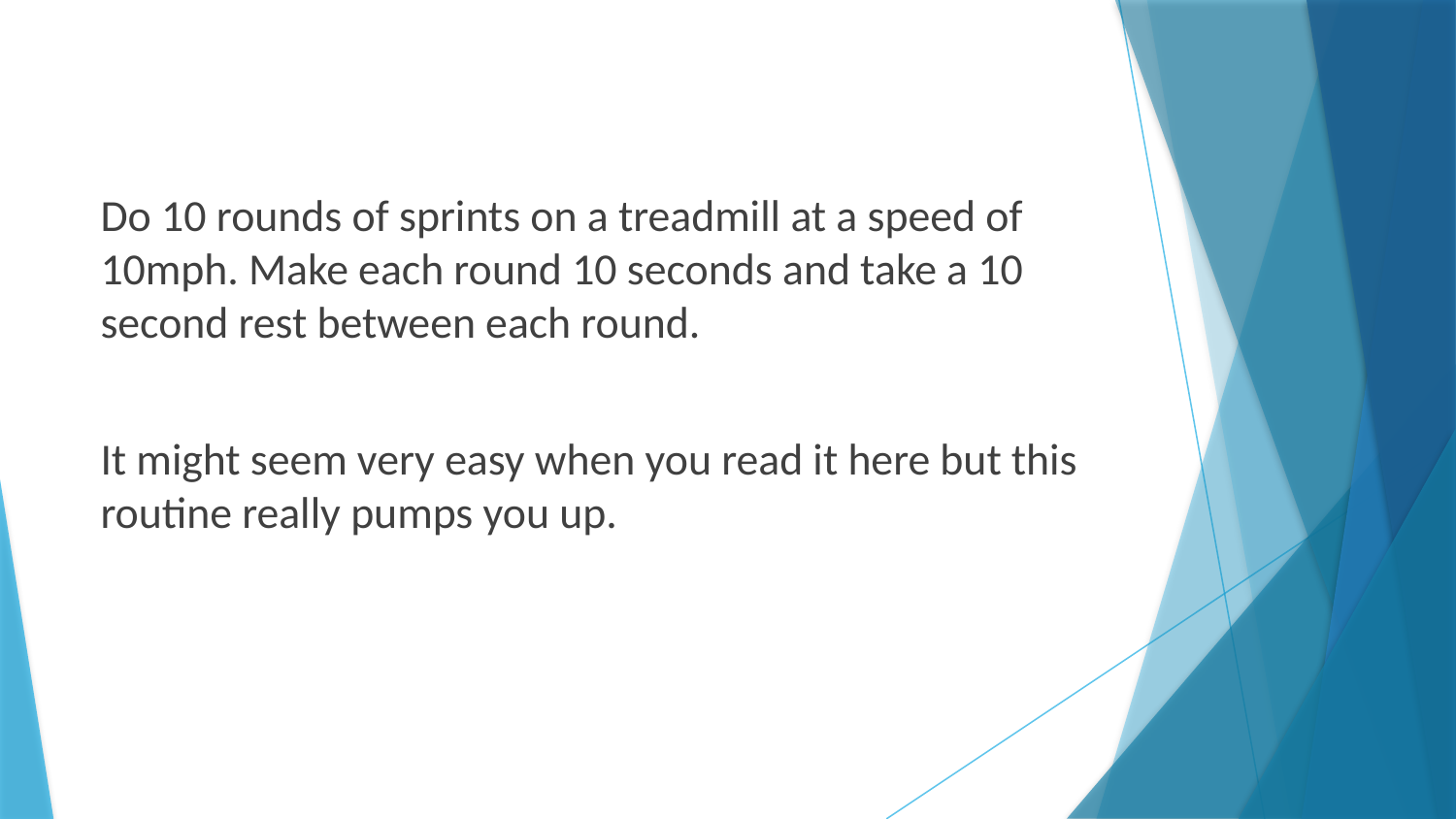

Do 10 rounds of sprints on a treadmill at a speed of 10mph. Make each round 10 seconds and take a 10 second rest between each round.

It might seem very easy when you read it here but this routine really pumps you up.